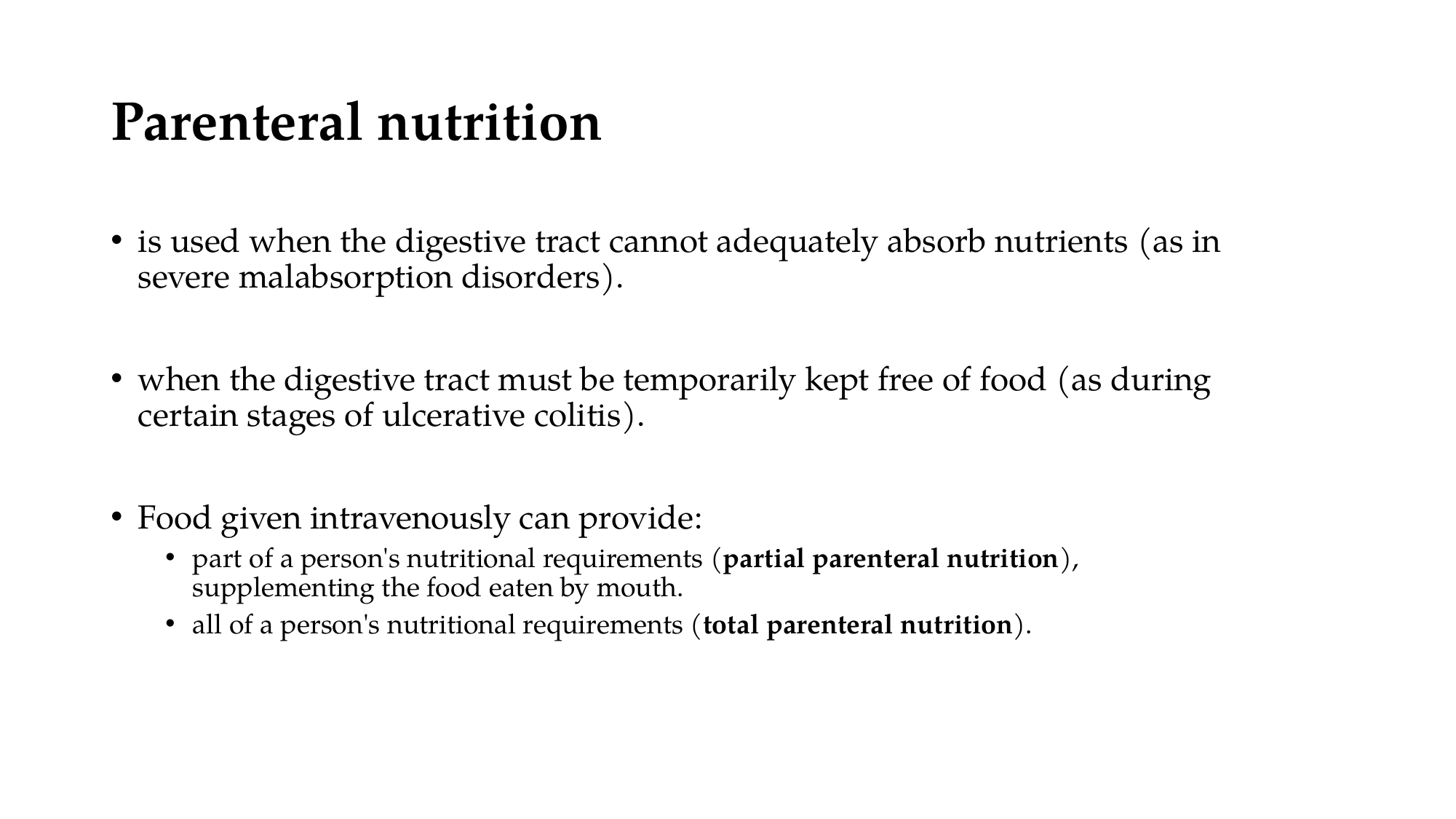

# Parenteral nutrition
is used when the digestive tract cannot adequately absorb nutrients (as in severe malabsorption disorders).

when the digestive tract must be temporarily kept free of food (as during certain stages of ulcerative colitis).

Food given intravenously can provide:
part of a person's nutritional requirements (partial parenteral nutrition), supplementing the food eaten by mouth.
all of a person's nutritional requirements (total parenteral nutrition).